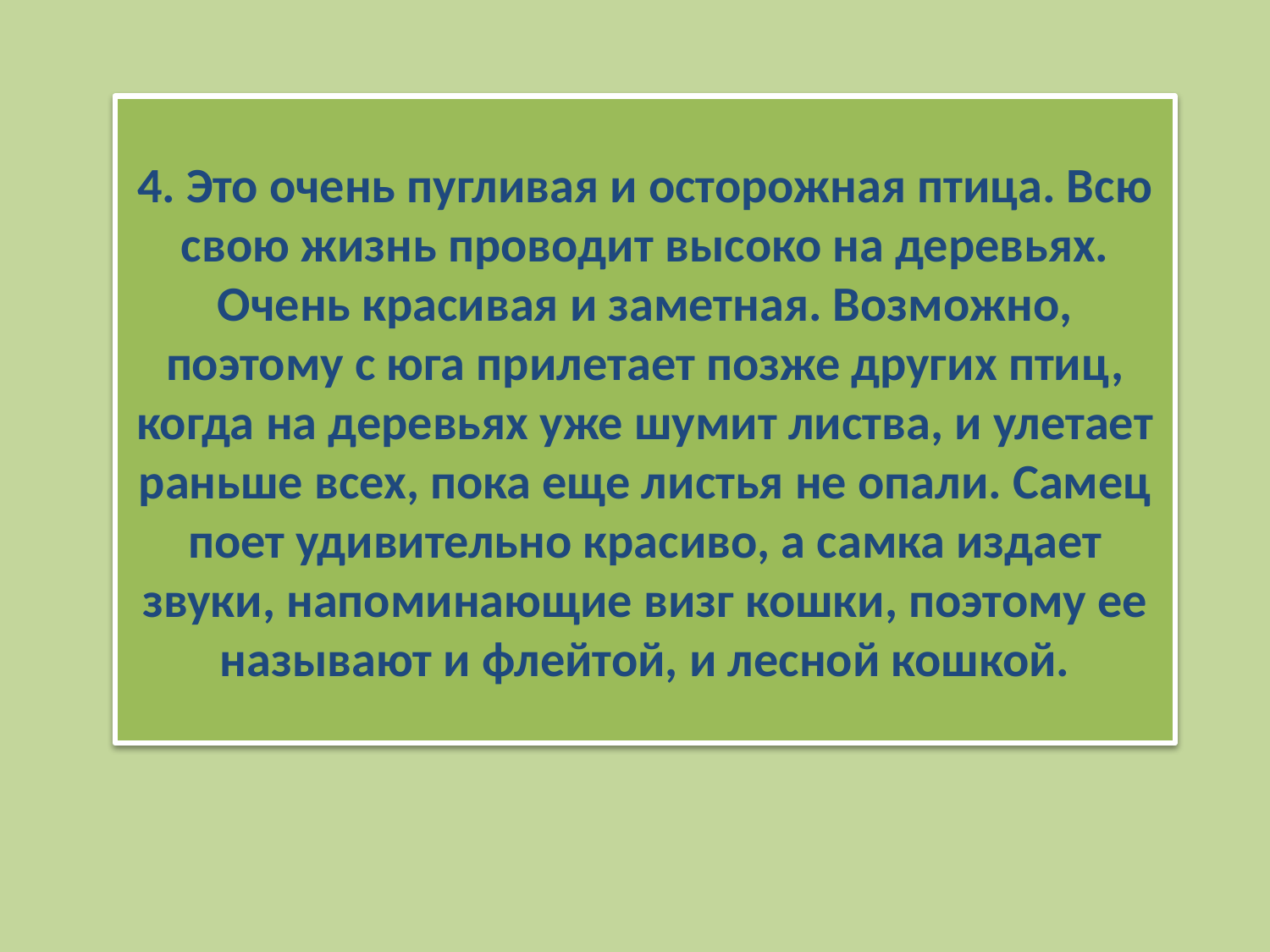

4. Это очень пугливая и осторожная птица. Всю свою жизнь проводит высоко на деревьях. Очень красивая и заметная. Возможно, поэтому с юга прилетает позже других птиц, когда на деревьях уже шумит листва, и улетает раньше всех, пока еще листья не опали. Самец поет удивительно красиво, а самка издает звуки, напоминающие визг кошки, поэтому ее называют и флейтой, и лесной кошкой.